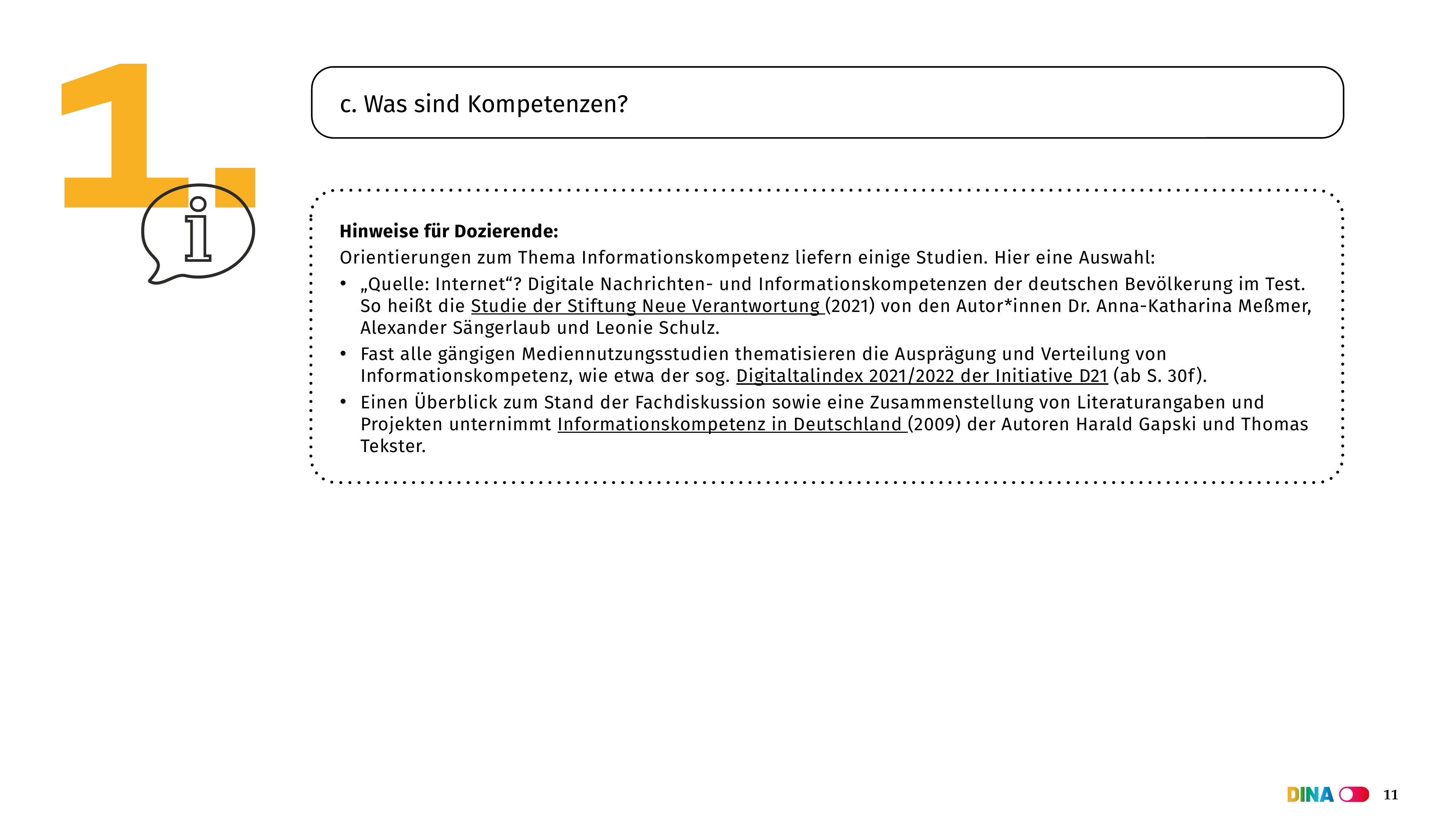

c. Was sind Kompetenzen?
Hinweise für Dozierende:
Orientierungen zum Thema Informationskompetenz liefern einige Studien. Hier eine Auswahl:
„Quelle: Internet“? Digitale Nachrichten- und Informationskompetenzen der deutschen Bevölkerung im Test. So heißt die Studie der Stiftung Neue Verantwortung (2021) von den Autor*innen Dr. Anna-Katharina Meßmer, Alexander Sängerlaub und Leonie Schulz.
Fast alle gängigen Mediennutzungsstudien thematisieren die Ausprägung und Verteilung von Informationskompetenz, wie etwa der sog. Digitaltalindex 2021/2022 der Initiative D21 (ab S. 30f).
Einen Überblick zum Stand der Fachdiskussion sowie eine Zusammenstellung von Literaturangaben und Projekten unternimmt Informationskompetenz in Deutschland (2009) der Autoren Harald Gapski und Thomas Tekster.
11